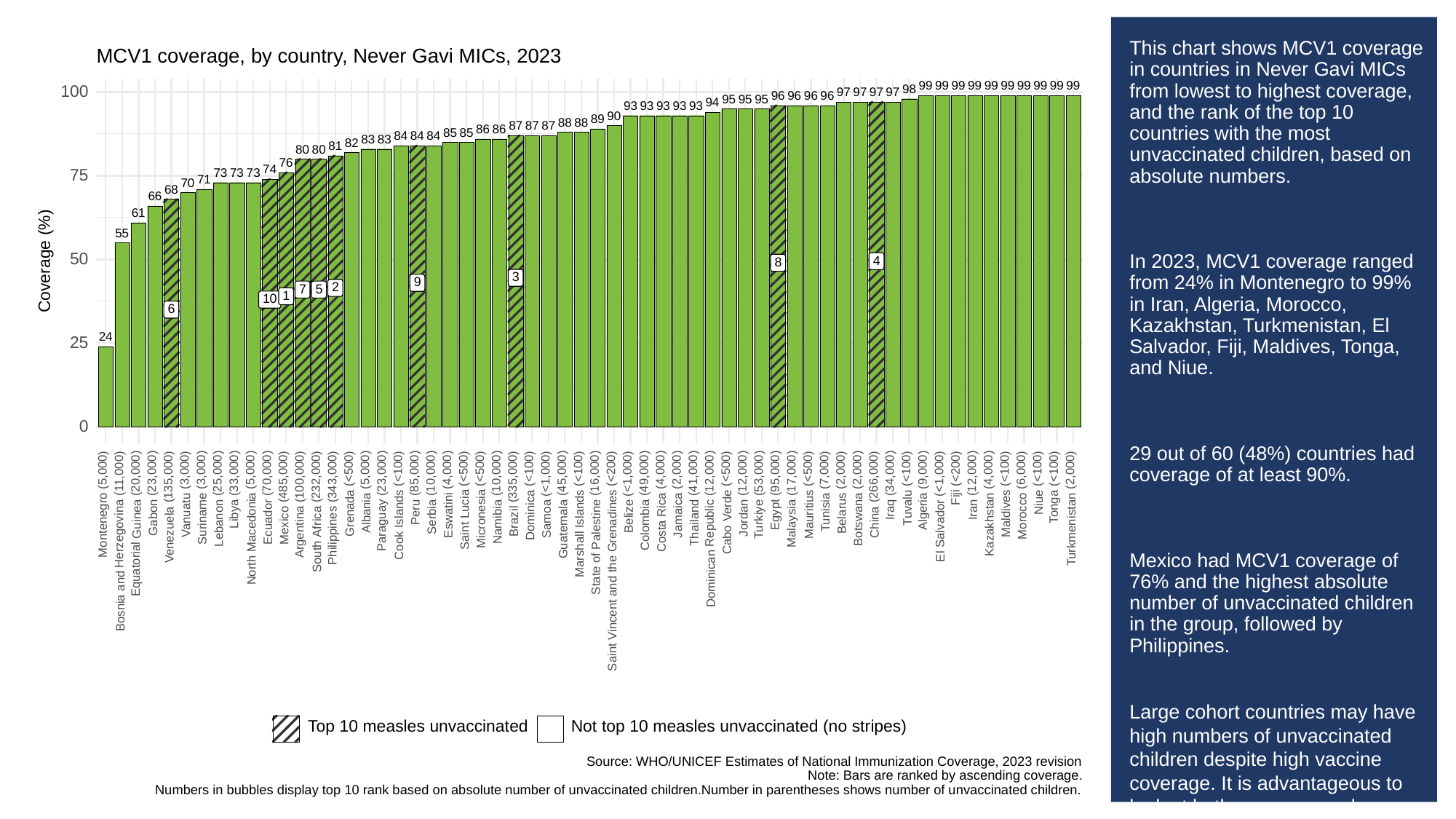

# This chart shows MCV1 coverage in countries in Never Gavi MICs from lowest to highest coverage, and the rank of the top 10 countries with the most unvaccinated children, based on absolute numbers.

In 2023, MCV1 coverage ranged from 24% in Montenegro to 99% in Iran, Algeria, Morocco, Kazakhstan, Turkmenistan, El Salvador, Fiji, Maldives, Tonga, and Niue.

29 out of 60 (48%) countries had coverage of at least 90%.

Mexico had MCV1 coverage of 76% and the highest absolute number of unvaccinated children in the group, followed by Philippines.

Large cohort countries may have high numbers of unvaccinated children despite high vaccine coverage. It is advantageous to look at both coverage and absolute numbers of unvaccinated children to ensure vulnerable countries with small birth cohorts are not missed.

MCV1 coverage, by country, Never Gavi MICs, 2023

99
99
99
99
99
99
99
99
99
99
98
100
97
97
97
97
96
96
96
96

95
95
95

94

93
93
93
93
93

90

89

88
88

87
87
87
86
86

85
85

84
84
84

83
83

82

81

80
80

76

74

73
73
73

75

71

70

68

66

61

55

50
Coverage (%)

4

8

3

9

2

5
7

1

10

6

24

25

0

(<500)
(<100)
(<500)
(<500)
(<100)
(<100)
(<200)
(<500)
(<500)
(<100)
(<200)
(<100)
(<100)
(<100)
(5,000)
(3,000)
(3,000)
(5,000)
(5,000)
(4,000)
(4,000)
(2,000)
(7,000)
(2,000)
(2,000)
(9,000)
(4,000)
(6,000)
(2,000)
(11,000)
(20,000)
(23,000)
(25,000)
(33,000)
(70,000)
(23,000)
(85,000)
(10,000)
(10,000)
(45,000)
(16,000)
(49,000)
(41,000)
(12,000)
(12,000)
(53,000)
(95,000)
(17,000)
(34,000)
(12,000)
(<1,000)
(<1,000)
(<1,000)
(135,000)
(485,000)
(100,000)
(232,000)
(343,000)
(335,000)
(266,000)
Fiji
Niue
Lucia
Rica
Tonga
Verde
Tuvalu
Iraq
Islands
Islands
Iran
Algeria
Tunisia
Peru
Libya
Albania
Grenada
Belarus
Maldives
Egypt
Mauritius
Dominica
Jamaica
Eswatini
Vanuatu
Morocco
Belize
Serbia
Gabon
Jordan
Turkiye
Suriname
Samoa
Guinea
Micronesia
Botswana
Grenadines
Brazil
Africa
Namibia
Republic
China
Ecuador
Malaysia
Macedonia
Thailand
Lebanon
Salvador
Montenegro
Paraguay
Kazakhstan
Palestine
Colombia
Mexico
Guatemala
Turkmenistan
Argentina
Herzegovina
Philippines
Venezuela
Saint
Costa
Cabo
Cook
Marshall
South
El
of
the
Equatorial
North
Dominican
State
and
and
Bosnia
Vincent
Saint

Not top 10 measles unvaccinated (no stripes)
Top 10 measles unvaccinated

Source: WHO/UNICEF Estimates of National Immunization Coverage, 2023 revision
Note: Bars are ranked by ascending coverage.
Numbers in bubbles display top 10 rank based on absolute number of unvaccinated children.Number in parentheses shows number of unvaccinated children.